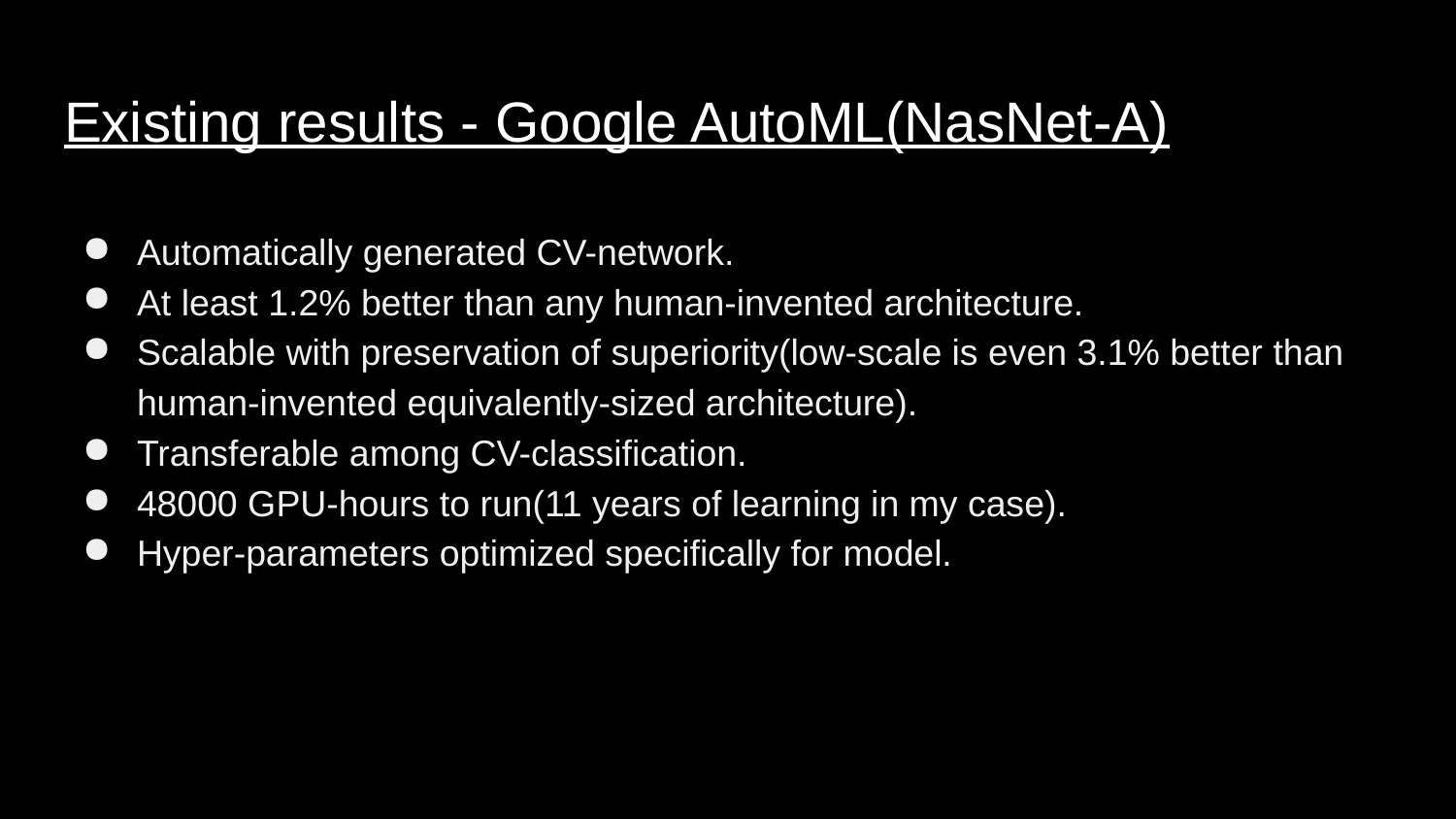

# Existing results - Google AutoML(NasNet-A)
Automatically generated CV-network.
At least 1.2% better than any human-invented architecture.
Scalable with preservation of superiority(low-scale is even 3.1% better than human-invented equivalently-sized architecture).
Transferable among CV-classification.
48000 GPU-hours to run(11 years of learning in my case).
Hyper-parameters optimized specifically for model.